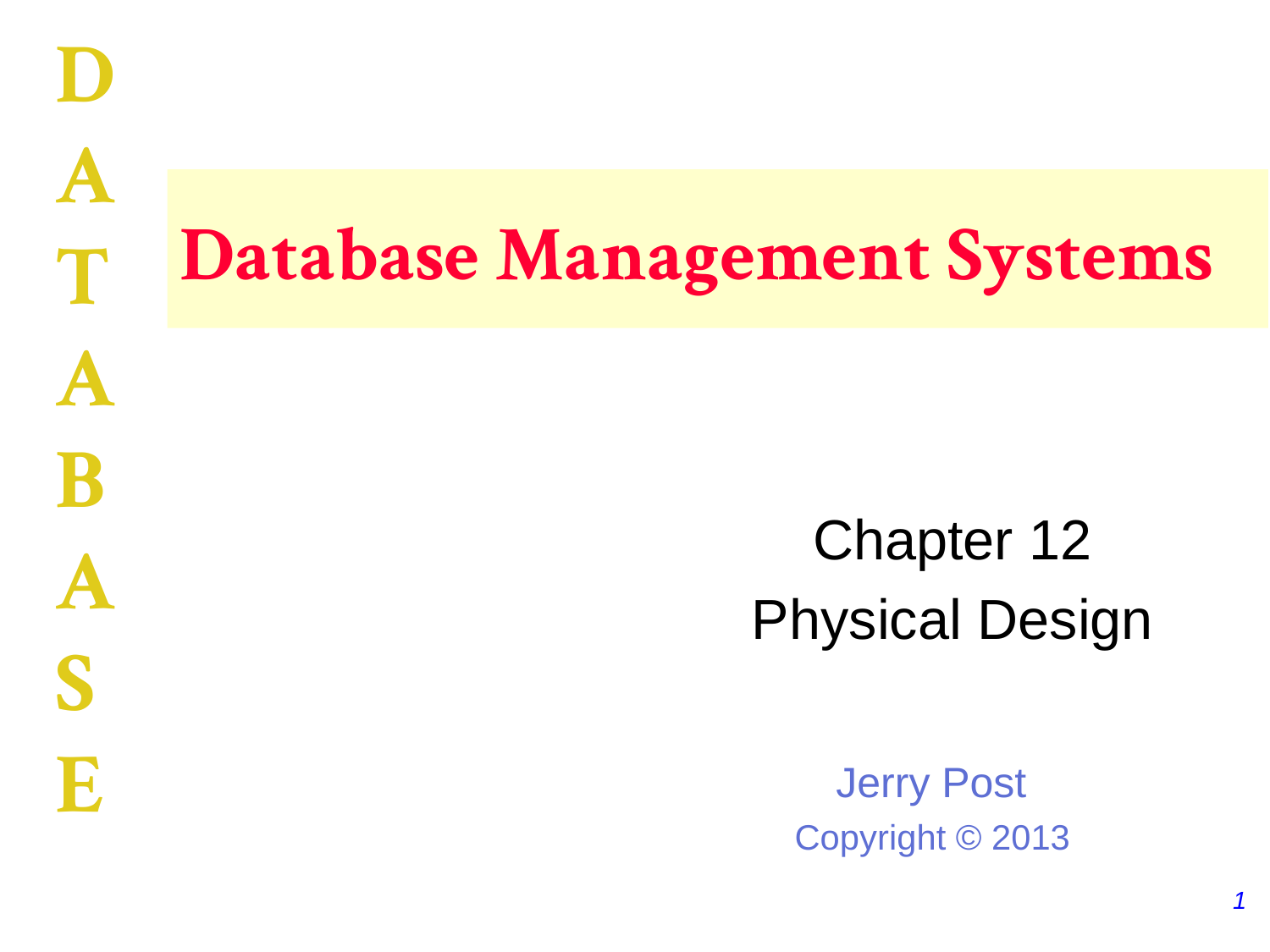

# Database Management Systems
Chapter 12
Physical Design
1